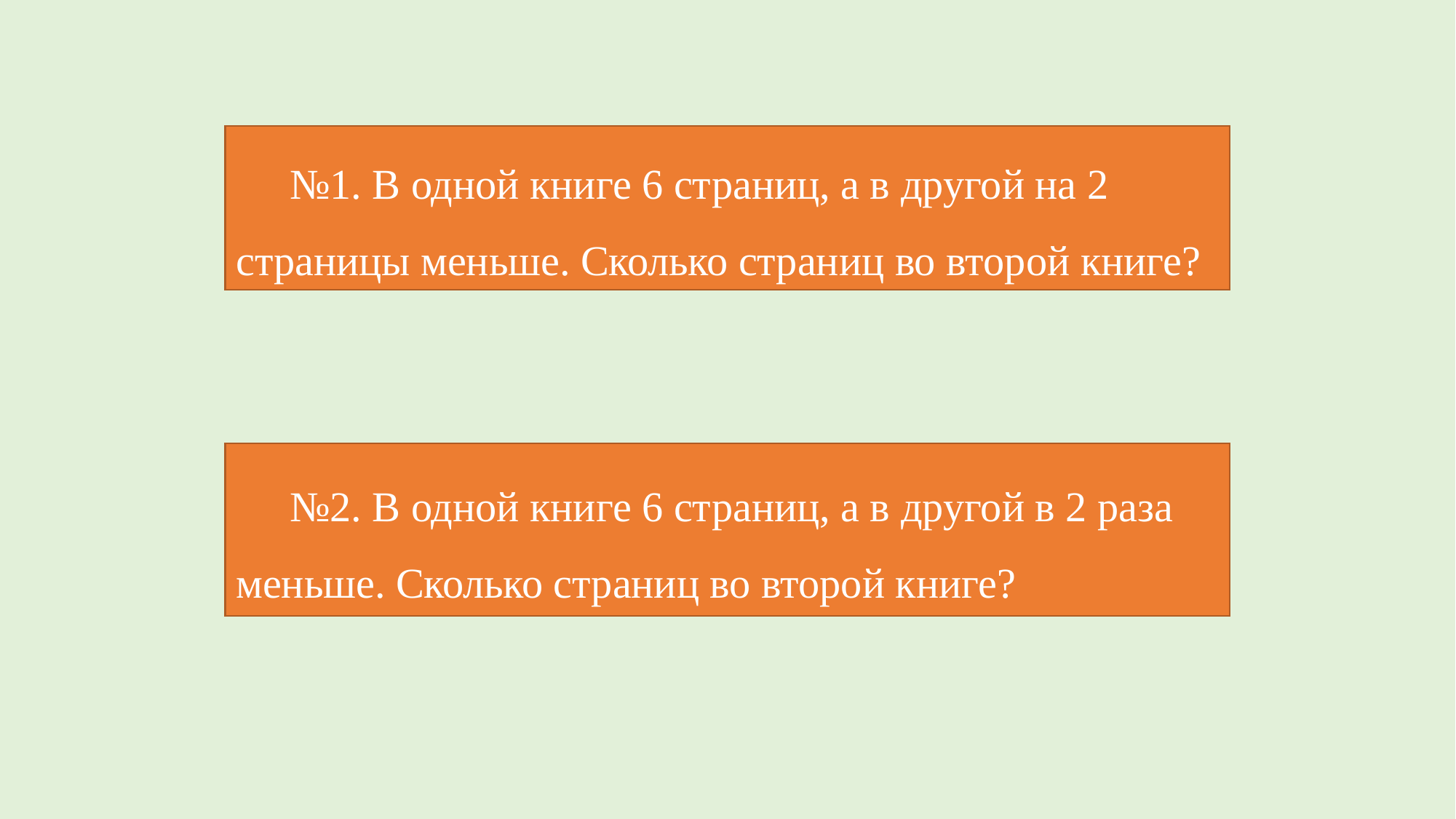

№1. В одной книге 6 страниц, а в другой на 2 страницы меньше. Сколько страниц во второй книге?
№2. В одной книге 6 страниц, а в другой в 2 раза меньше. Сколько страниц во второй книге?